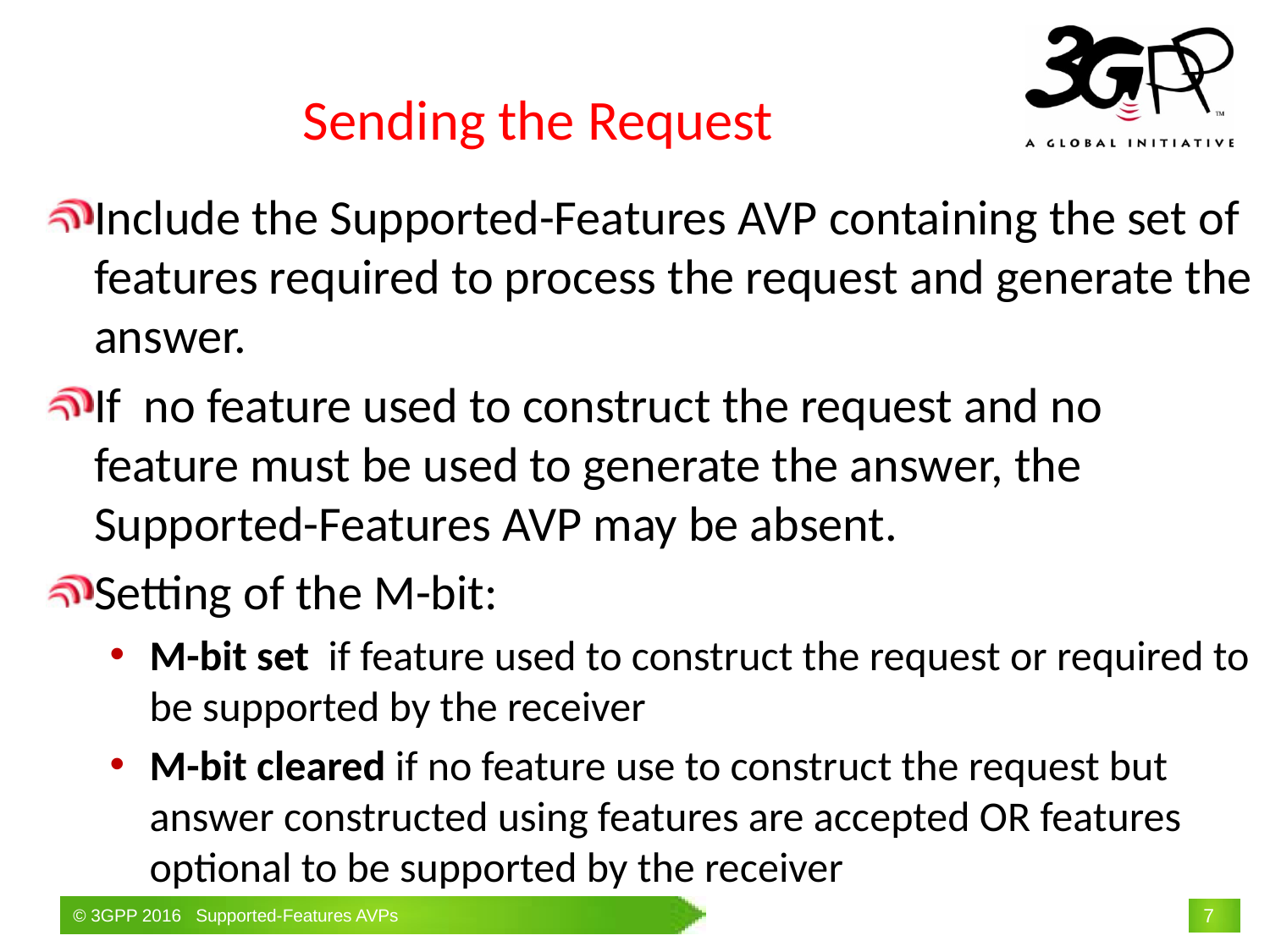

# Sending the Request
Include the Supported-Features AVP containing the set of features required to process the request and generate the answer.
If  no feature used to construct the request and no feature must be used to generate the answer, the Supported-Features AVP may be absent.
Setting of the M-bit:
M-bit set  if feature used to construct the request or required to be supported by the receiver
M-bit cleared if no feature use to construct the request but answer constructed using features are accepted OR features optional to be supported by the receiver